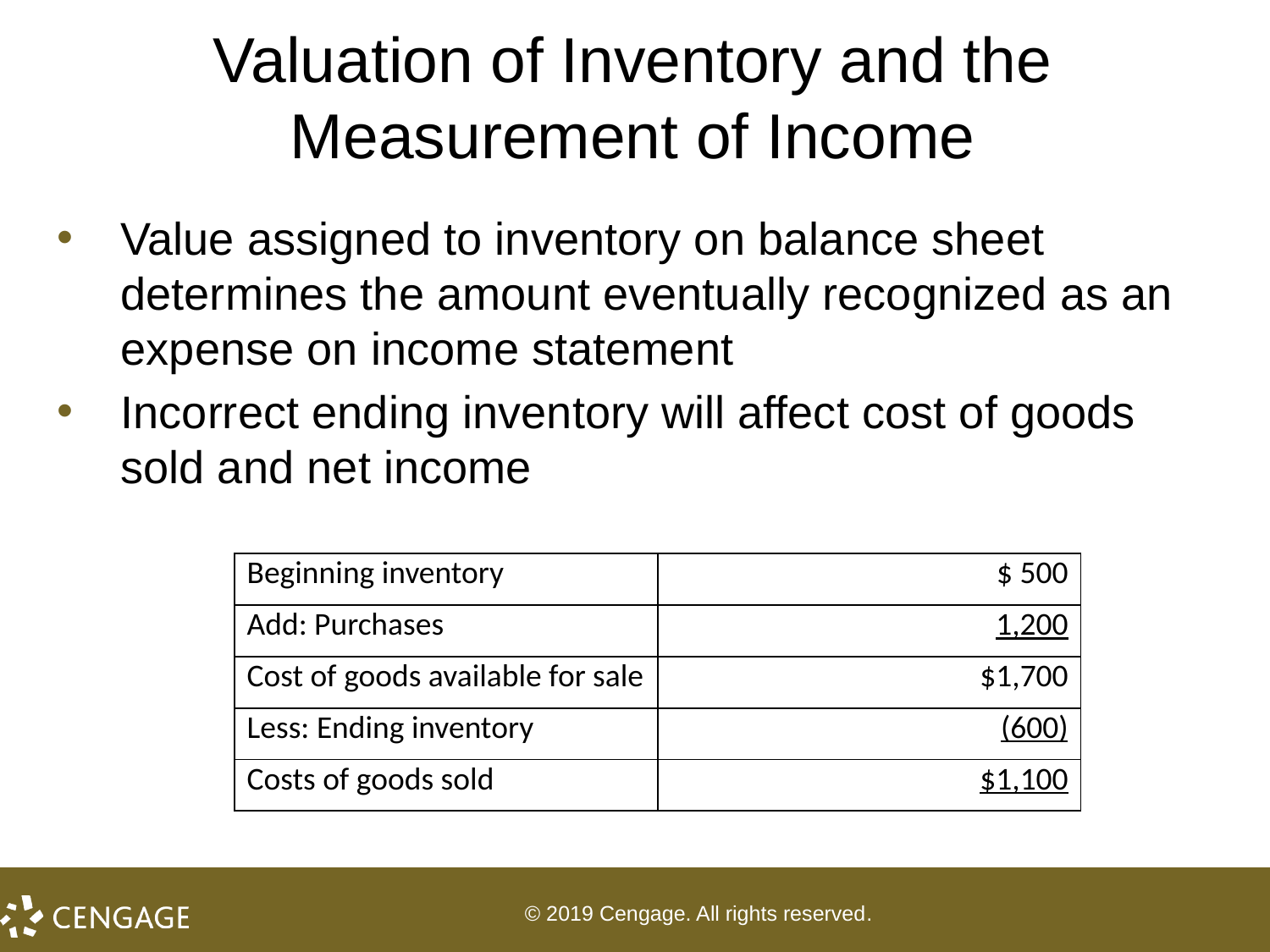

# Valuation of Inventory and the Measurement of Income
Value assigned to inventory on balance sheet determines the amount eventually recognized as an expense on income statement
Incorrect ending inventory will affect cost of goods sold and net income
| Beginning inventory | $ 500 |
| --- | --- |
| Add: Purchases | 1,200 |
| Cost of goods available for sale | $1,700 |
| Less: Ending inventory | (600) |
| Costs of goods sold | $1,100 |